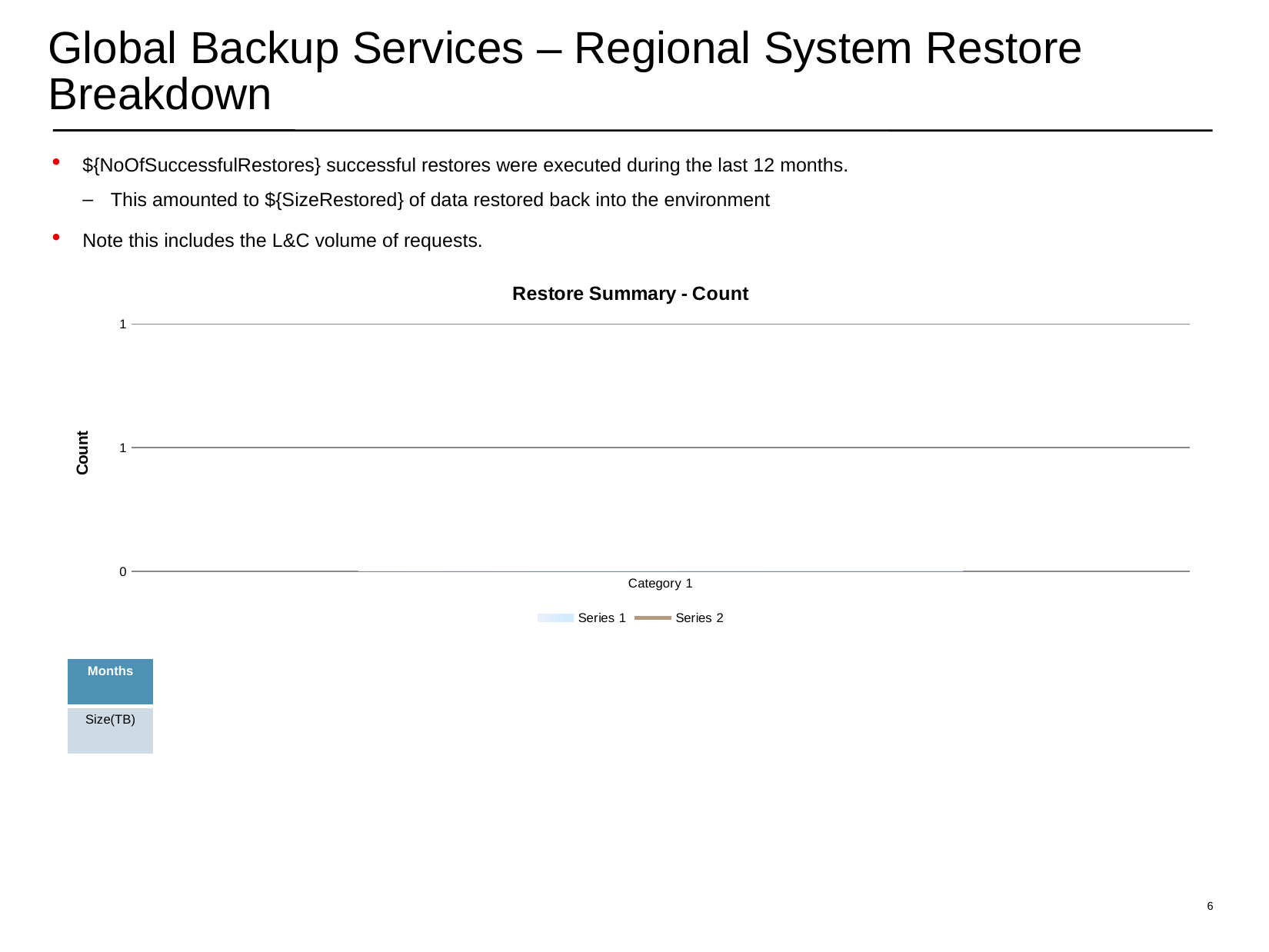

# Global Backup Services – Regional System Restore Breakdown
${NoOfSuccessfulRestores} successful restores were executed during the last 12 months.
This amounted to ${SizeRestored} of data restored back into the environment
Note this includes the L&C volume of requests.

### Chart: Restore Summary - Count

| Category | Series 1 | Series 2 |
|---|---|---|
| Category 1 | 0.0 | 0.0 |
| Months |
| --- |
| Size(TB) |
6